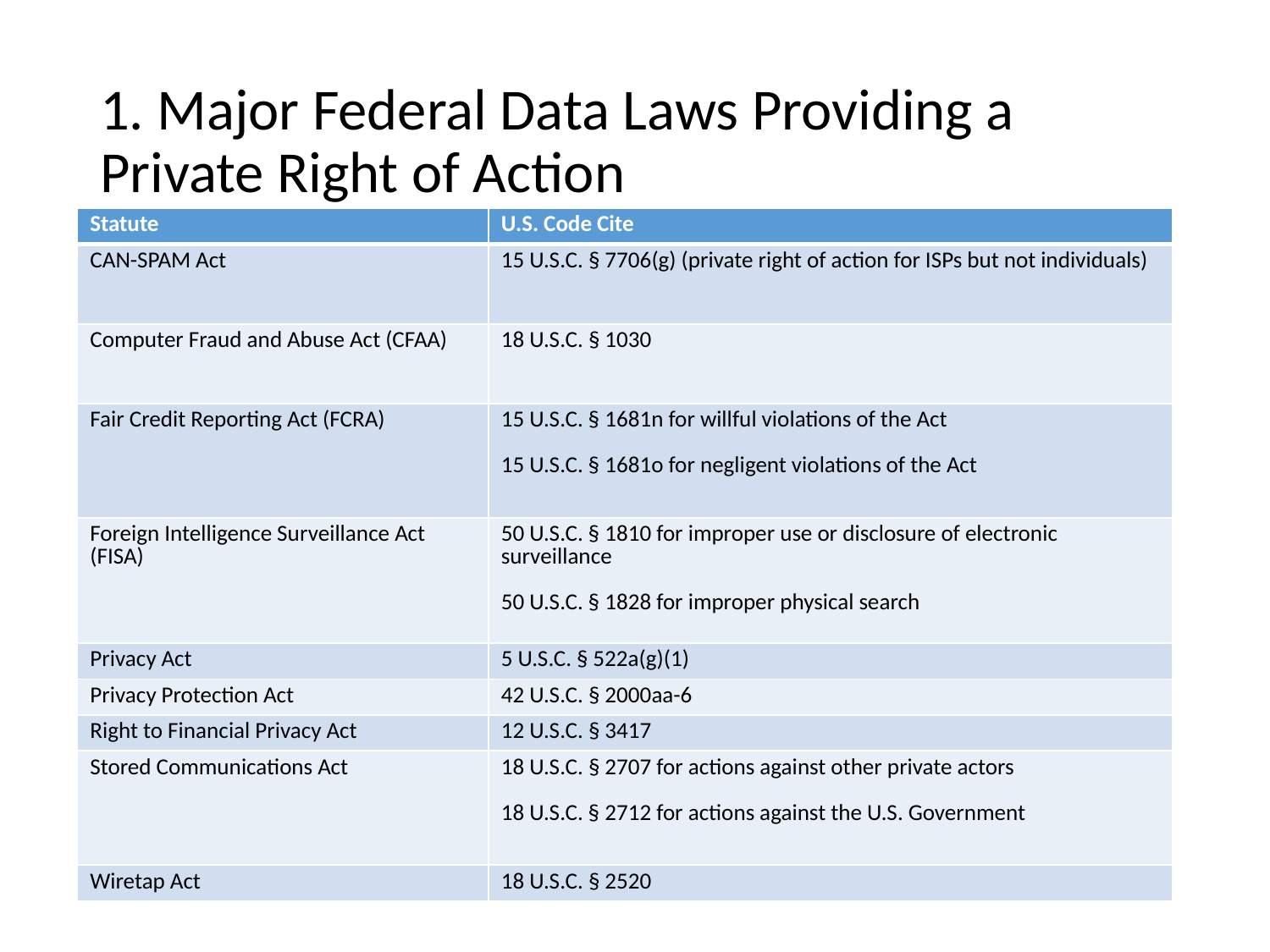

# 1. Major Federal Data Laws Providing a Private Right of Action
| Statute | U.S. Code Cite |
| --- | --- |
| CAN-SPAM Act | 15 U.S.C. § 7706(g) (private right of action for ISPs but not individuals) |
| Computer Fraud and Abuse Act (CFAA) | 18 U.S.C. § 1030 |
| Fair Credit Reporting Act (FCRA) | 15 U.S.C. § 1681n for willful violations of the Act 15 U.S.C. § 1681o for negligent violations of the Act |
| Foreign Intelligence Surveillance Act (FISA) | 50 U.S.C. § 1810 for improper use or disclosure of electronic surveillance 50 U.S.C. § 1828 for improper physical search |
| Privacy Act | 5 U.S.C. § 522a(g)(1) |
| Privacy Protection Act | 42 U.S.C. § 2000aa-6 |
| Right to Financial Privacy Act | 12 U.S.C. § 3417 |
| Stored Communications Act | 18 U.S.C. § 2707 for actions against other private actors 18 U.S.C. § 2712 for actions against the U.S. Government |
| Wiretap Act | 18 U.S.C. § 2520 |